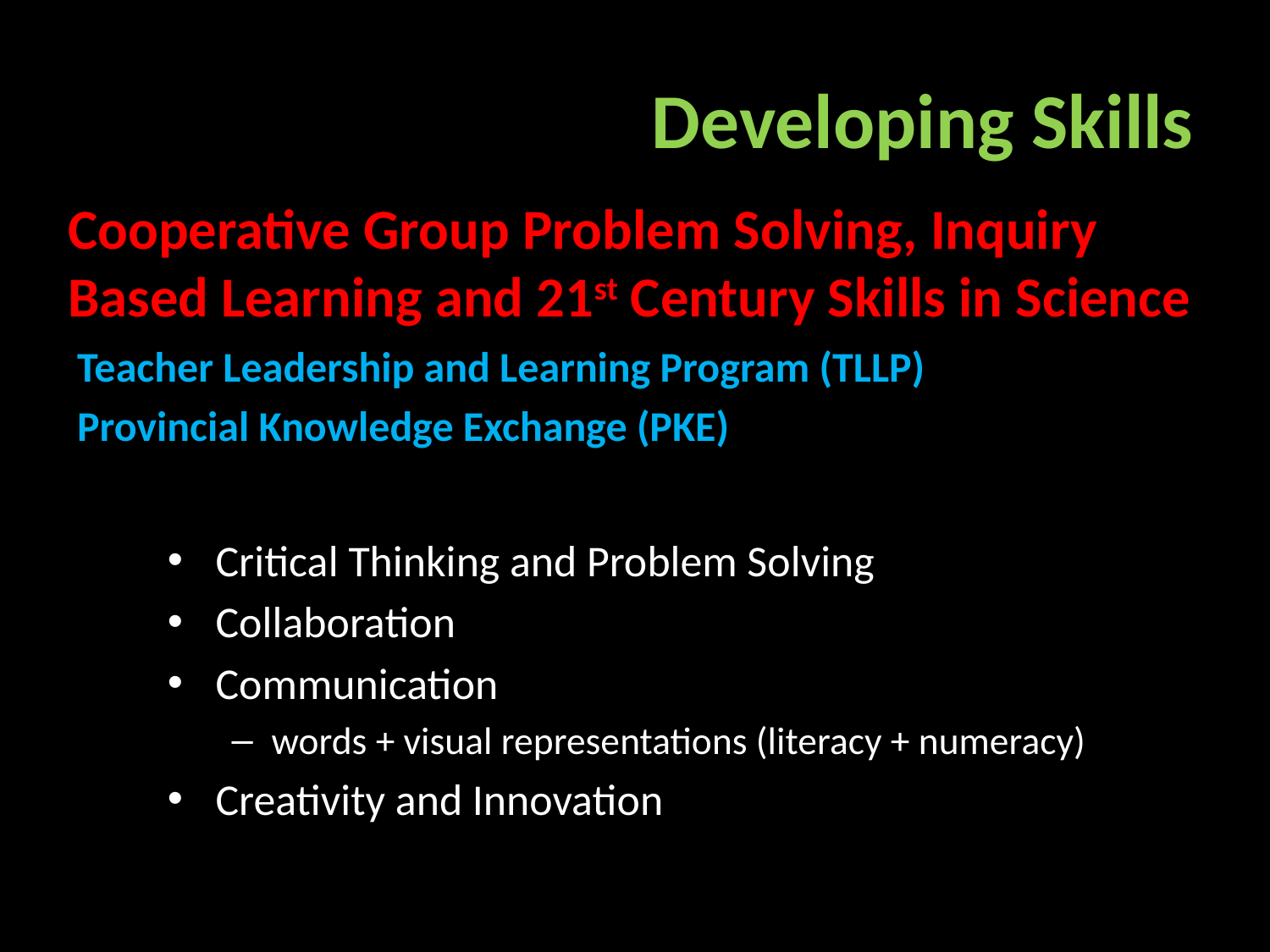

# Developing Skills
Cooperative Group Problem Solving, Inquiry Based Learning and 21st Century Skills in Science
Teacher Leadership and Learning Program (TLLP)
Provincial Knowledge Exchange (PKE)
Critical Thinking and Problem Solving
Collaboration
Communication
words + visual representations (literacy + numeracy)
Creativity and Innovation